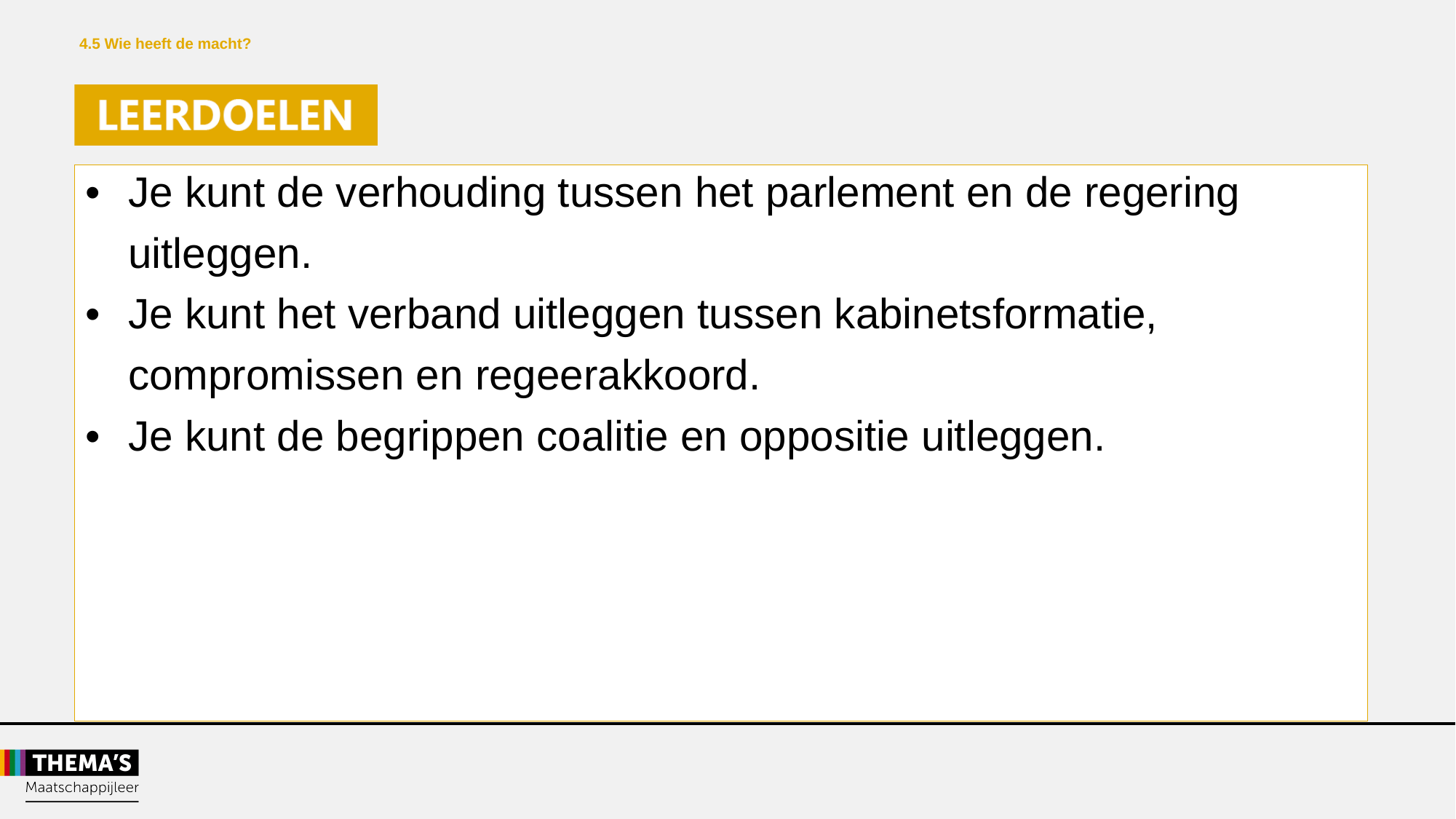

4.5 Wie heeft de macht?
•	Je kunt de verhouding tussen het parlement en de regering
uitleggen.
•	Je kunt het verband uitleggen tussen kabinetsformatie,
compromissen en regeerakkoord.
•	Je kunt de begrippen coalitie en oppositie uitleggen.